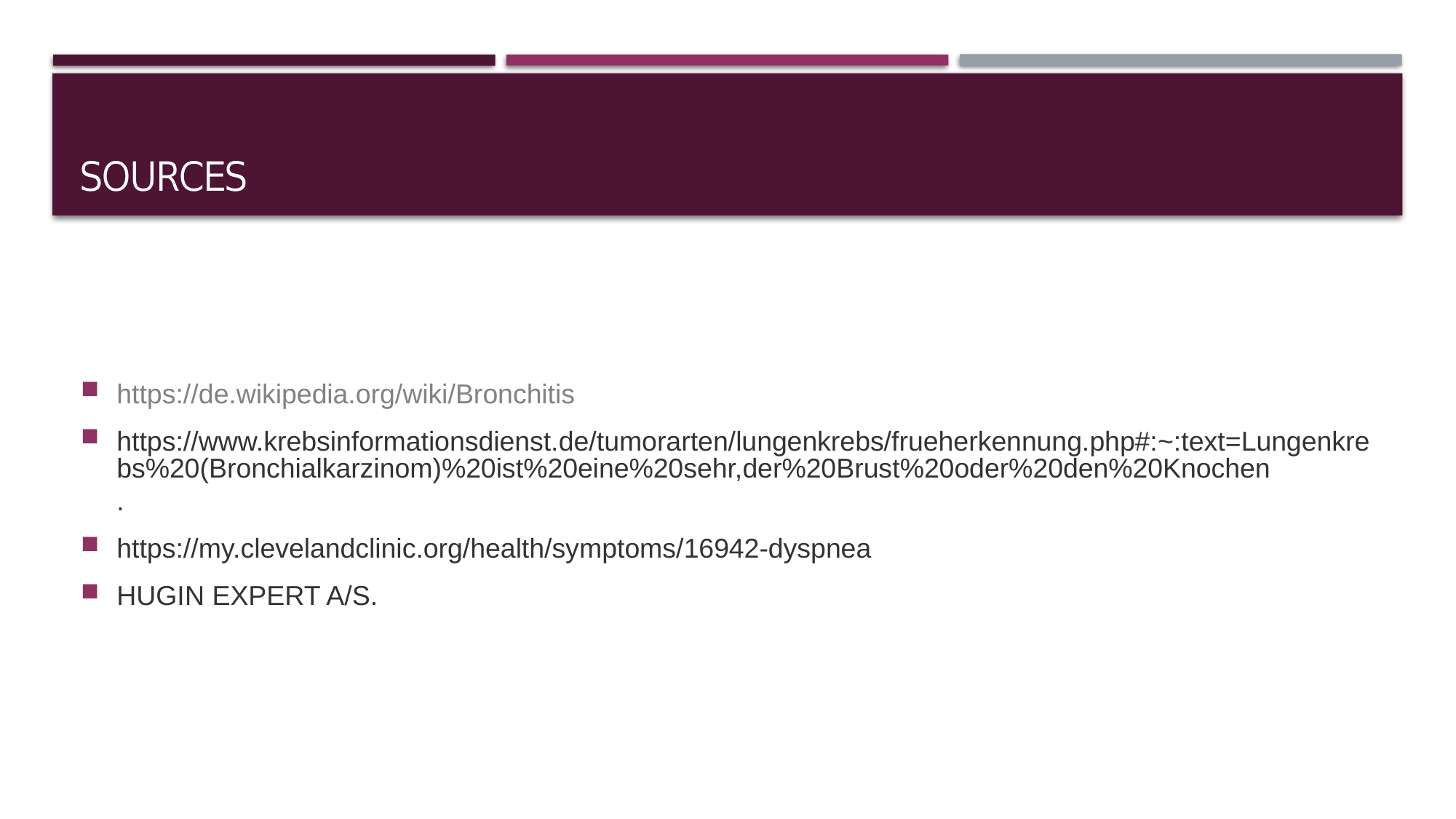

# Sources
https://de.wikipedia.org/wiki/Bronchitis
https://www.krebsinformationsdienst.de/tumorarten/lungenkrebs/frueherkennung.php#:~:text=Lungenkrebs%20(Bronchialkarzinom)%20ist%20eine%20sehr,der%20Brust%20oder%20den%20Knochen.
https://my.clevelandclinic.org/health/symptoms/16942-dyspnea
HUGIN EXPERT A/S.